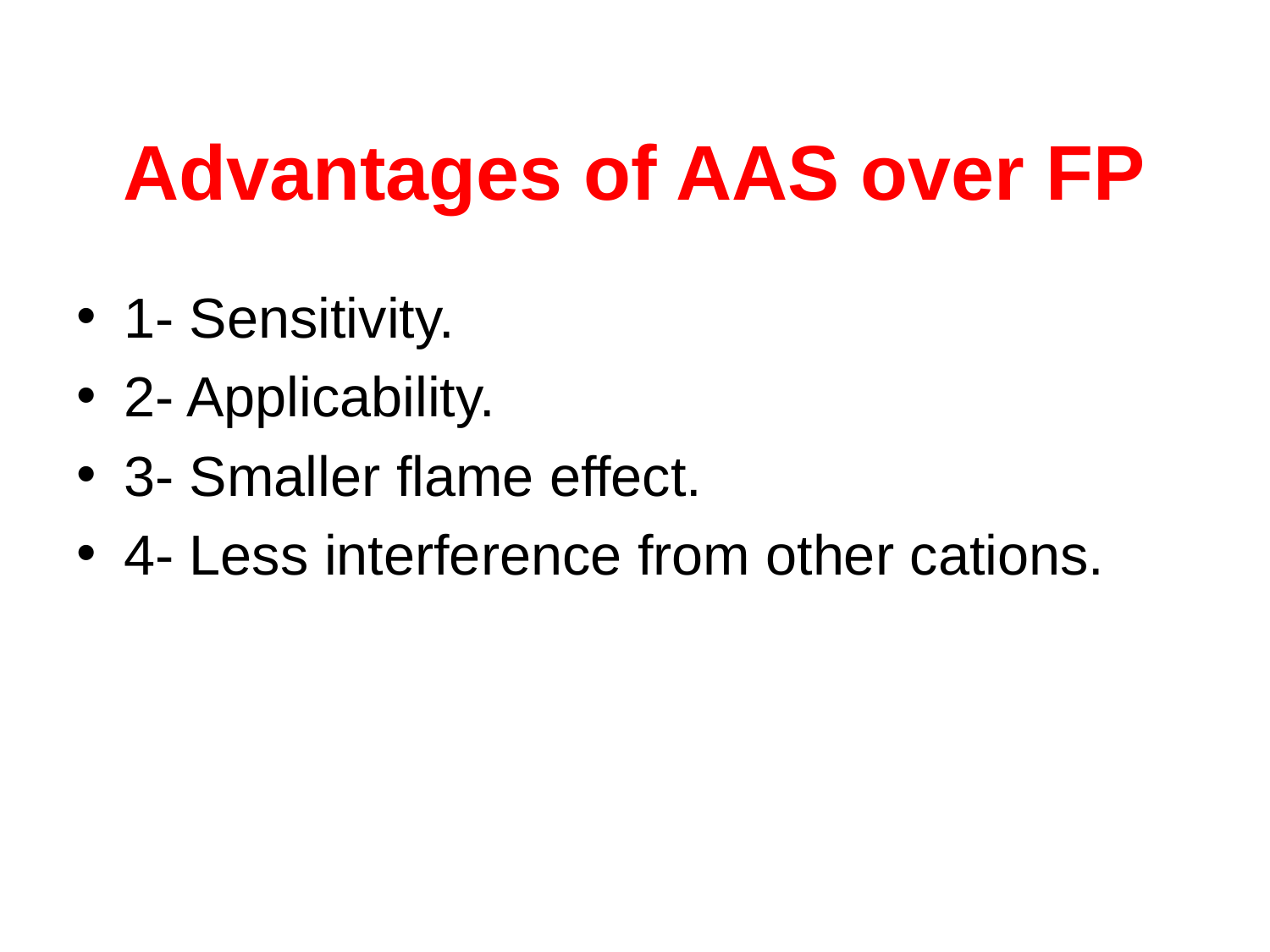

# Advantages of AAS over FP
1- Sensitivity.
2- Applicability.
3- Smaller flame effect.
4- Less interference from other cations.